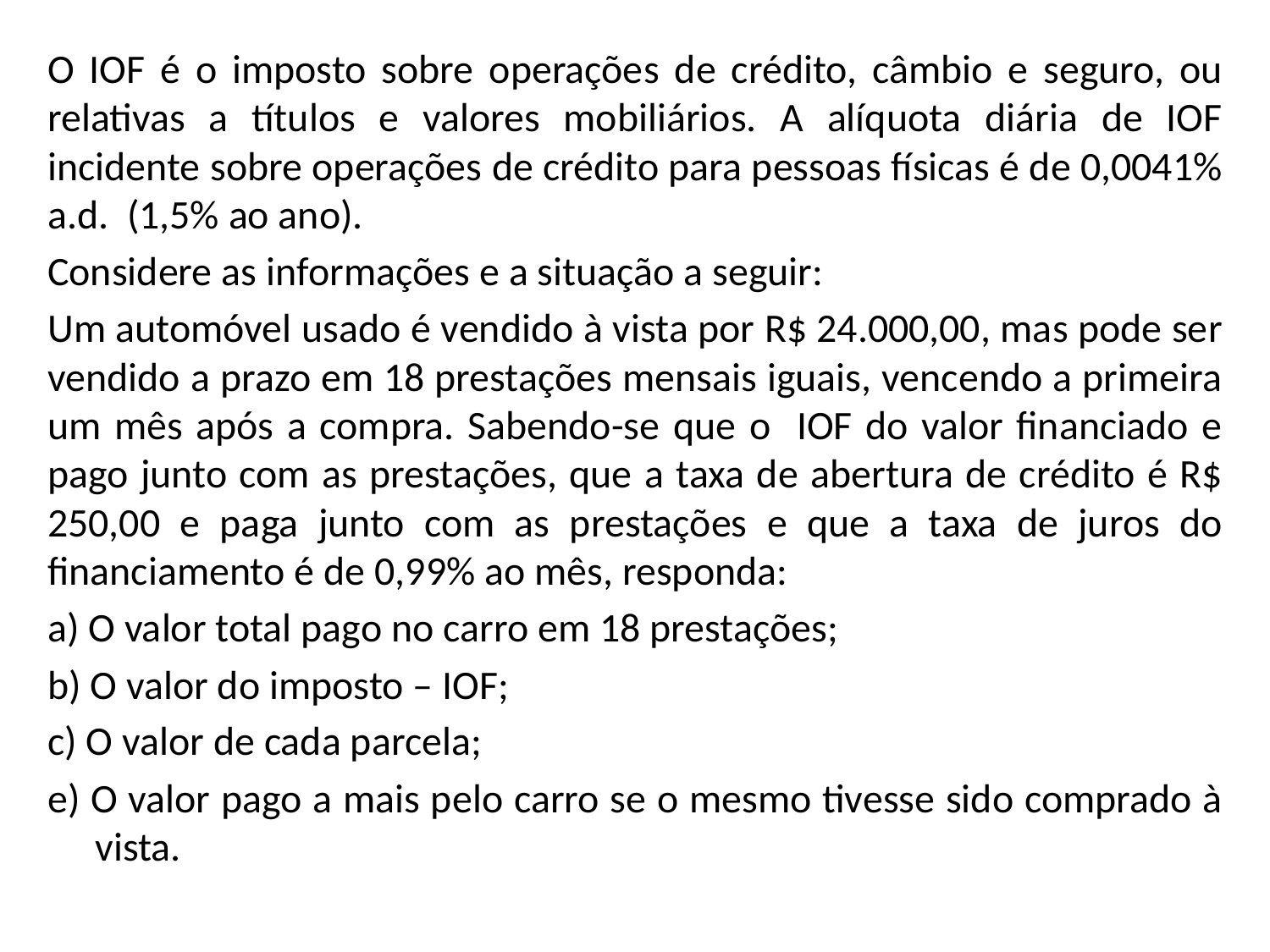

O IOF é o imposto sobre operações de crédito, câmbio e seguro, ou relativas a títulos e valores mobiliários. A alíquota diária de IOF incidente sobre operações de crédito para pessoas físicas é de 0,0041% a.d.  (1,5% ao ano).
Considere as informações e a situação a seguir:
Um automóvel usado é vendido à vista por R$ 24.000,00, mas pode ser vendido a prazo em 18 prestações mensais iguais, vencendo a primeira um mês após a compra. Sabendo-se que o  IOF do valor financiado e pago junto com as prestações, que a taxa de abertura de crédito é R$ 250,00 e paga junto com as prestações e que a taxa de juros do financiamento é de 0,99% ao mês, responda:
a) O valor total pago no carro em 18 prestações;
b) O valor do imposto – IOF;
c) O valor de cada parcela;
e) O valor pago a mais pelo carro se o mesmo tivesse sido comprado à vista.